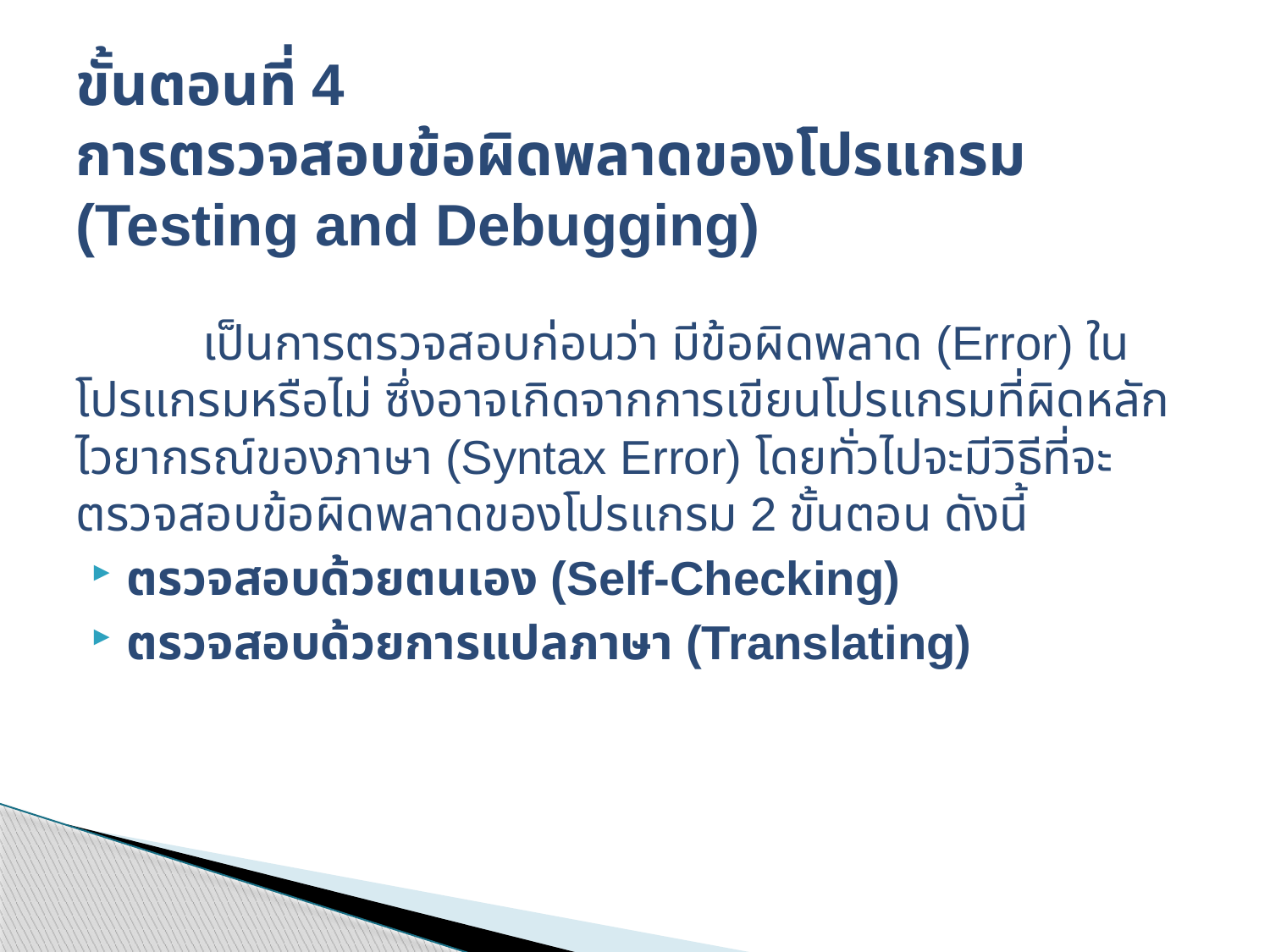

# ขั้นตอนที่ 4 การตรวจสอบข้อผิดพลาดของโปรแกรม (Testing and Debugging)
	เป็นการตรวจสอบก่อนว่า มีข้อผิดพลาด (Error) ในโปรแกรมหรือไม่ ซึ่งอาจเกิดจากการเขียนโปรแกรมที่ผิดหลักไวยากรณ์ของภาษา (Syntax Error) โดยทั่วไปจะมีวิธีที่จะตรวจสอบข้อผิดพลาดของโปรแกรม 2 ขั้นตอน ดังนี้
ตรวจสอบด้วยตนเอง (Self-Checking)
ตรวจสอบด้วยการแปลภาษา (Translating)